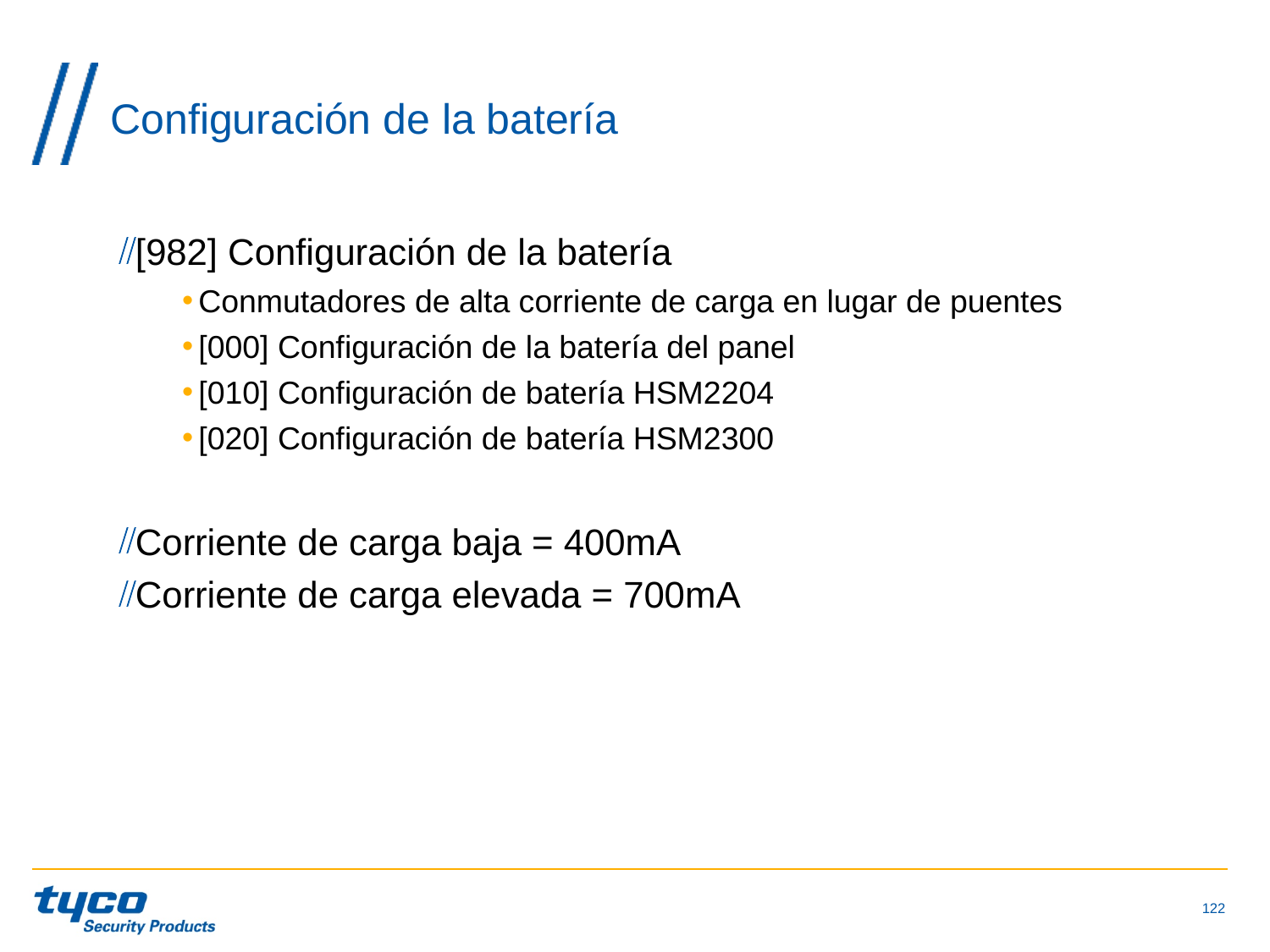

# Configuración de la batería
[982] Configuración de la batería
Conmutadores de alta corriente de carga en lugar de puentes
[000] Configuración de la batería del panel
[010] Configuración de batería HSM2204
[020] Configuración de batería HSM2300

Corriente de carga baja = 400mA
Corriente de carga elevada = 700mA
122